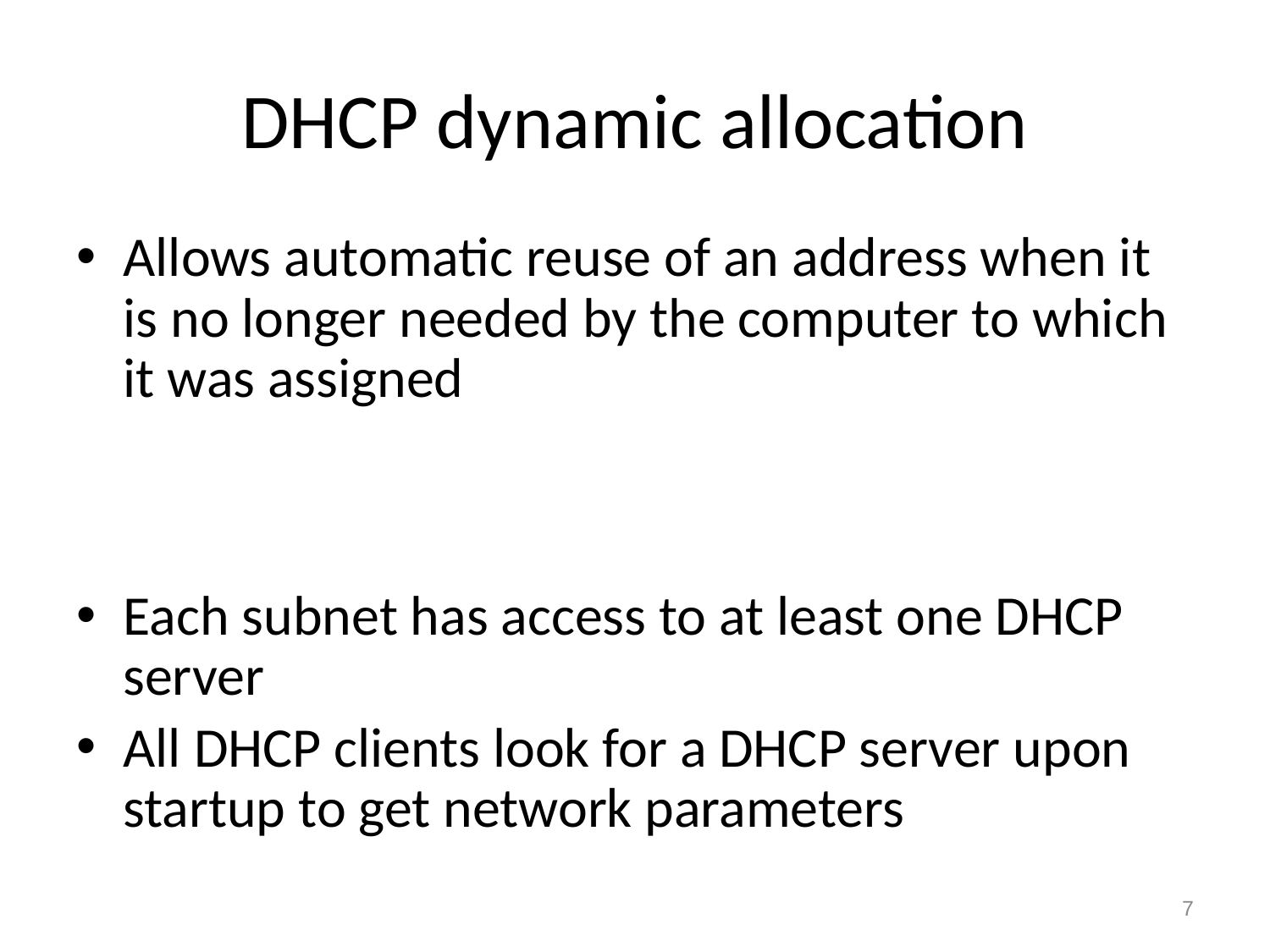

# DHCP dynamic allocation
Allows automatic reuse of an address when it is no longer needed by the computer to which it was assigned

Each subnet has access to at least one DHCP server
All DHCP clients look for a DHCP server upon startup to get network parameters
7